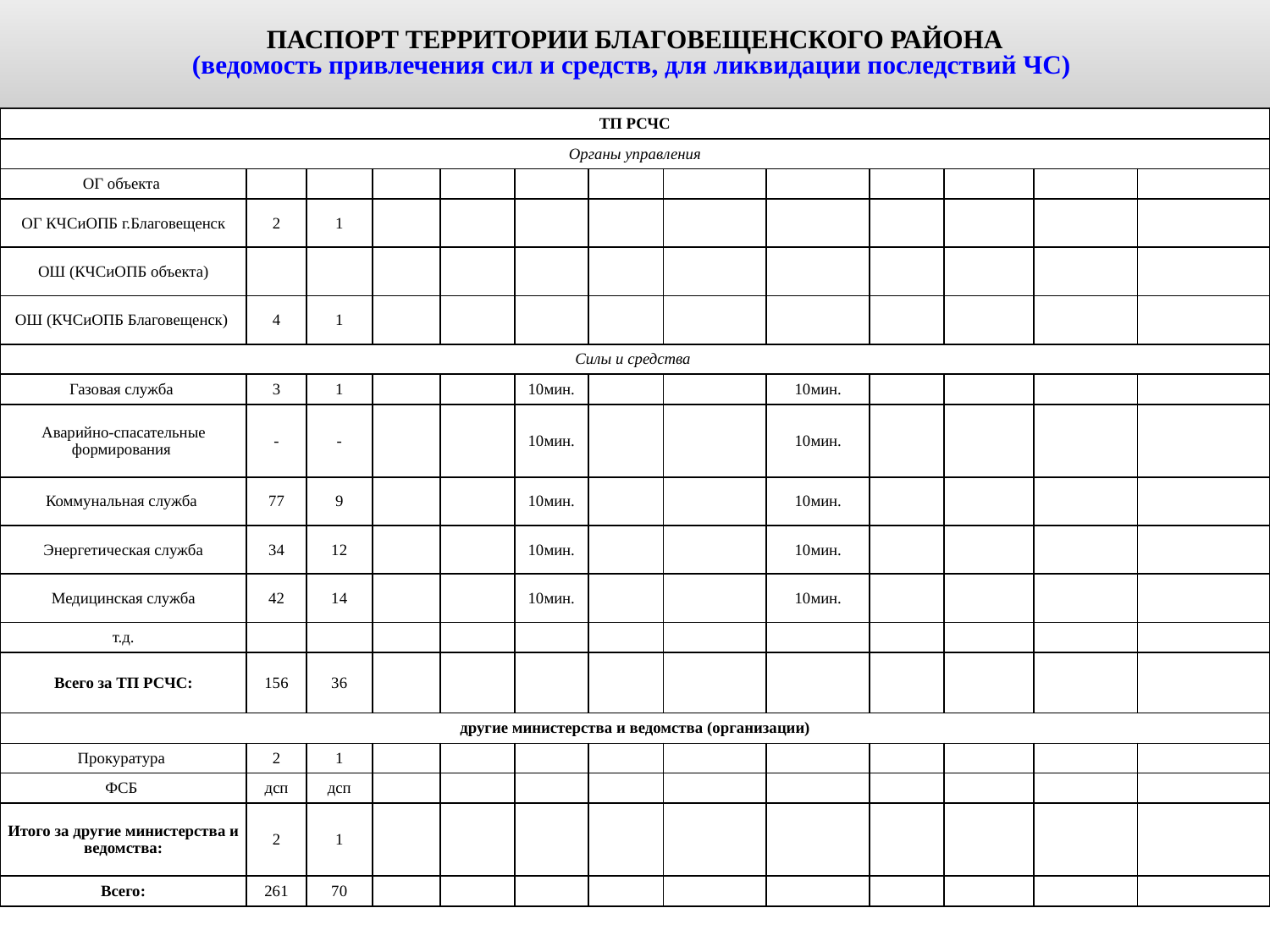

ПАСПОРТ ТЕРРИТОРИИ БЛАГОВЕЩЕНСКОГО РАЙОНА
(ведомость привлечения сил и средств, для ликвидации последствий ЧС)
| ТП РСЧС |  |  |  |  |  |  |  |  |  |  |  |  |
| --- | --- | --- | --- | --- | --- | --- | --- | --- | --- | --- | --- | --- |
| Органы управления |  |  |  |  |  |  |  |  |  |  |  |  |
| ОГ объекта |  |  |  |  |  |  |  |  |  |  |  |  |
| ОГ КЧСиОПБ г.Благовещенск | 2 | 1 |  |  |  |  |  |  |  |  |  |  |
| ОШ (КЧСиОПБ объекта) |  |  |  |  |  |  |  |  |  |  |  |  |
| ОШ (КЧСиОПБ Благовещенск) | 4 | 1 |  |  |  |  |  |  |  |  |  |  |
| Силы и средства |  |  |  |  |  |  |  |  |  |  |  |  |
| Газовая служба | 3 | 1 |  |  | 10мин. |  |  | 10мин. |  |  |  |  |
| Аварийно-спасательные формирования | - | - |  |  | 10мин. |  |  | 10мин. |  |  |  |  |
| Коммунальная служба | 77 | 9 |  |  | 10мин. |  |  | 10мин. |  |  |  |  |
| Энергетическая служба | 34 | 12 |  |  | 10мин. |  |  | 10мин. |  |  |  |  |
| Медицинская служба | 42 | 14 |  |  | 10мин. |  |  | 10мин. |  |  |  |  |
| т.д. |  |  |  |  |  |  |  |  |  |  |  |  |
| Всего за ТП РСЧС: | 156 | 36 |  |  |  |  |  |  |  |  |  |  |
| другие министерства и ведомства (организации) |  |  |  |  |  |  |  |  |  |  |  |  |
| Прокуратура | 2 | 1 |  |  |  |  |  |  |  |  |  |  |
| ФСБ | дсп | дсп |  |  |  |  |  |  |  |  |  |  |
| Итого за другие министерства и ведомства: | 2 | 1 |  |  |  |  |  |  |  |  |  |  |
| Всего: | 261 | 70 |  |  |  |  |  |  |  |  |  |  |